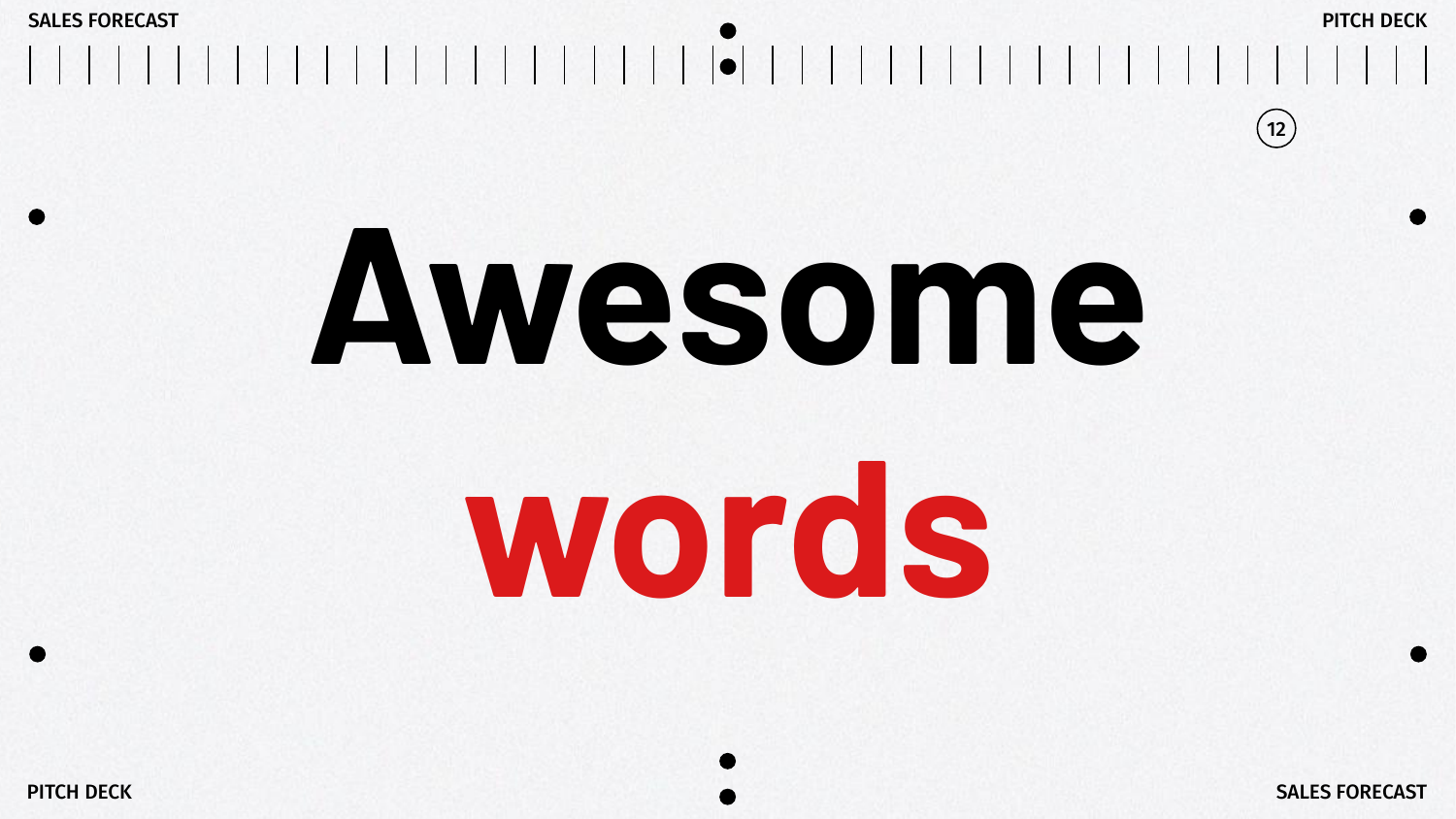

SALES FORECAST
PITCH DECK
12

# Awesome words
PITCH DECK
SALES FORECAST